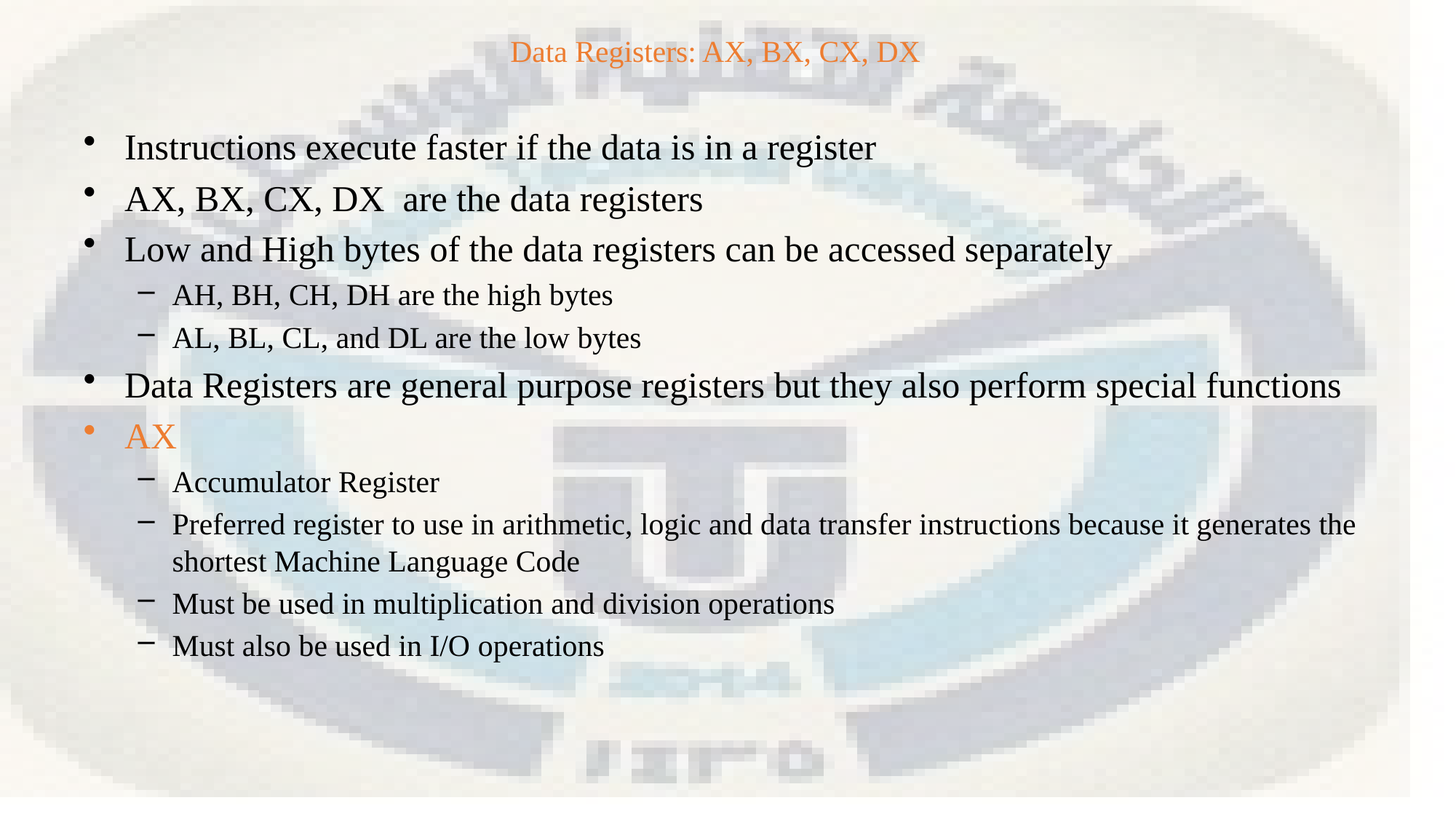

Data Registers: AX, BX, CX, DX
Instructions execute faster if the data is in a register
AX, BX, CX, DX  are the data registers
Low and High bytes of the data registers can be accessed separately
AH, BH, CH, DH are the high bytes
AL, BL, CL, and DL are the low bytes
Data Registers are general purpose registers but they also perform special functions
AX
Accumulator Register
Preferred register to use in arithmetic, logic and data transfer instructions because it generates the shortest Machine Language Code
Must be used in multiplication and division operations
Must also be used in I/O operations